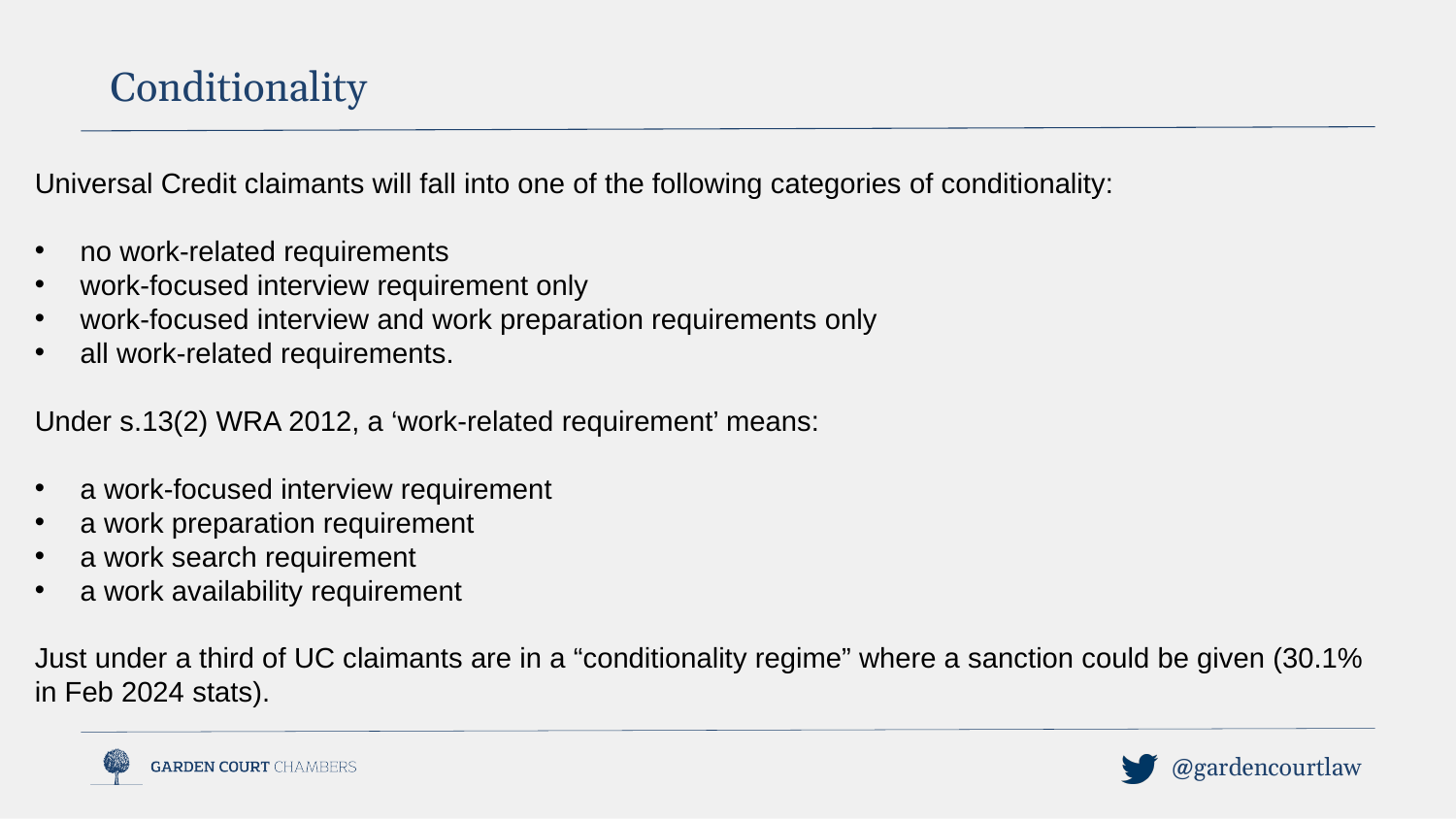

Conditionality
Universal Credit claimants will fall into one of the following categories of conditionality:

no work-related requirements
work-focused interview requirement only
work-focused interview and work preparation requirements only
all work-related requirements.

Under s.13(2) WRA 2012, a ‘work-related requirement’ means:

a work-focused interview requirement
a work preparation requirement
a work search requirement
a work availability requirement

Just under a third of UC claimants are in a “conditionality regime” where a sanction could be given (30.1% in Feb 2024 stats).